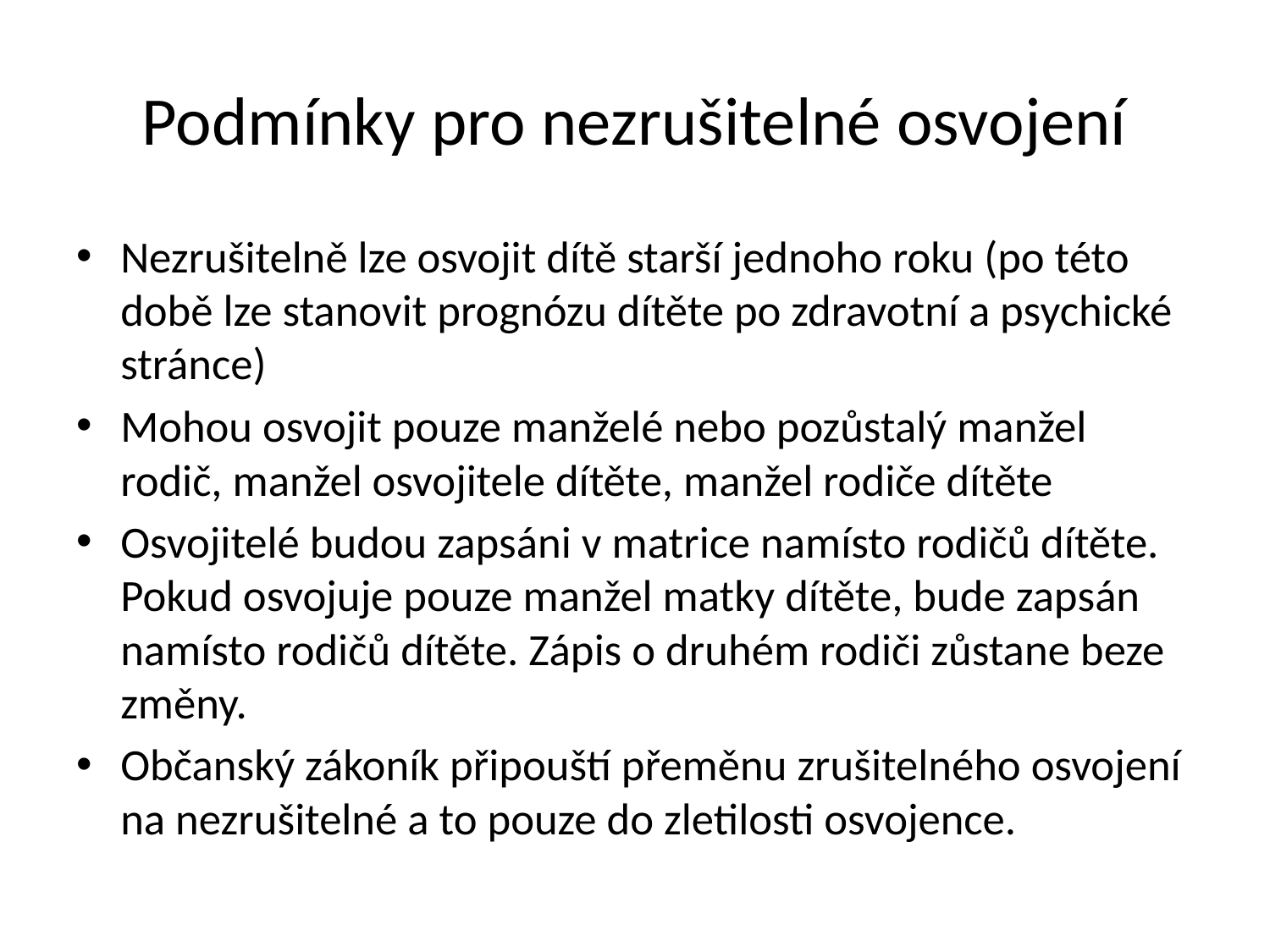

# Podmínky pro nezrušitelné osvojení
Nezrušitelně lze osvojit dítě starší jednoho roku (po této době lze stanovit prognózu dítěte po zdravotní a psychické stránce)
Mohou osvojit pouze manželé nebo pozůstalý manžel rodič, manžel osvojitele dítěte, manžel rodiče dítěte
Osvojitelé budou zapsáni v matrice namísto rodičů dítěte. Pokud osvojuje pouze manžel matky dítěte, bude zapsán namísto rodičů dítěte. Zápis o druhém rodiči zůstane beze změny.
Občanský zákoník připouští přeměnu zrušitelného osvojení na nezrušitelné a to pouze do zletilosti osvojence.